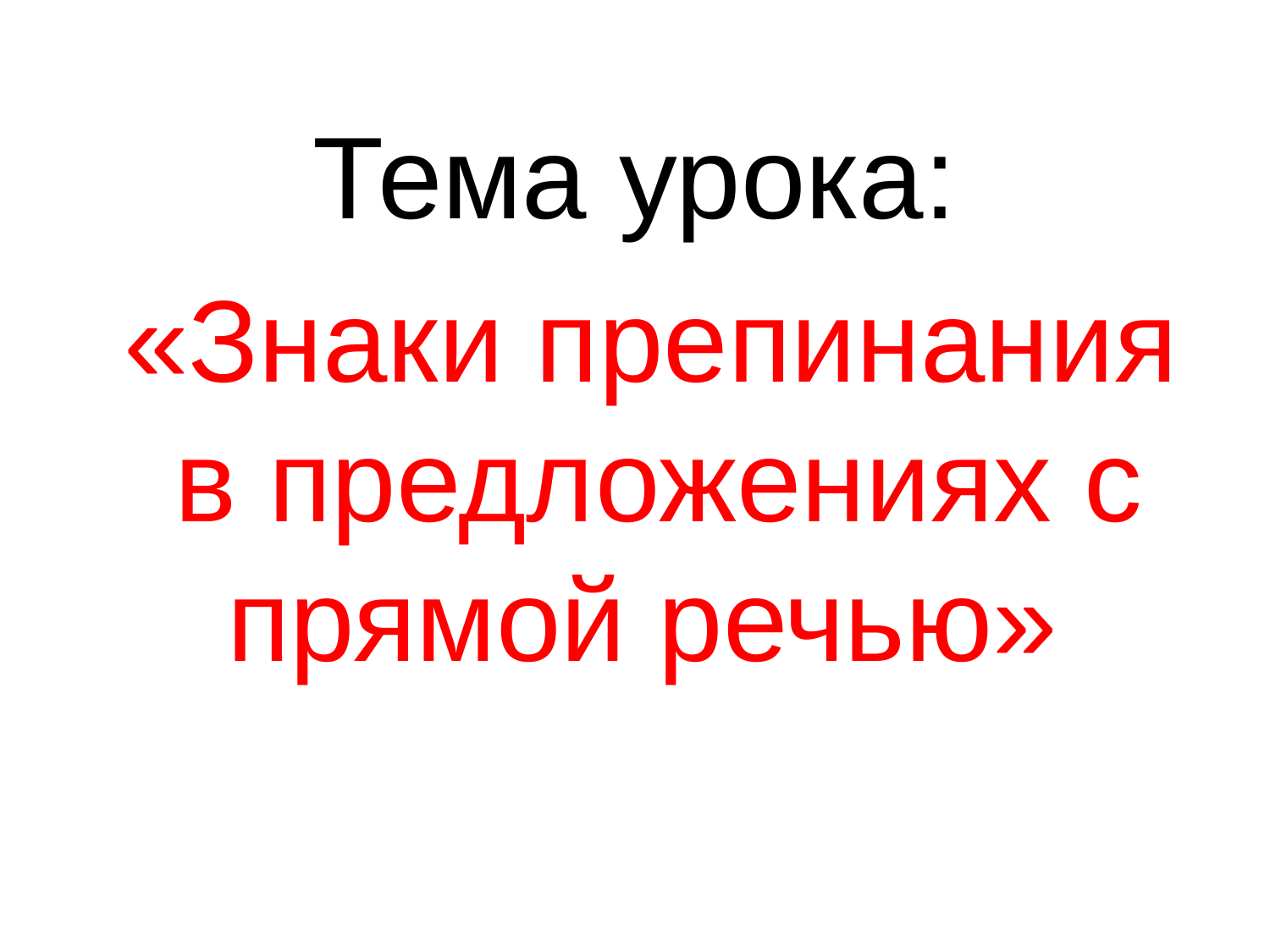

Тема урока:
 «Знаки препинания в предложениях с прямой речью»